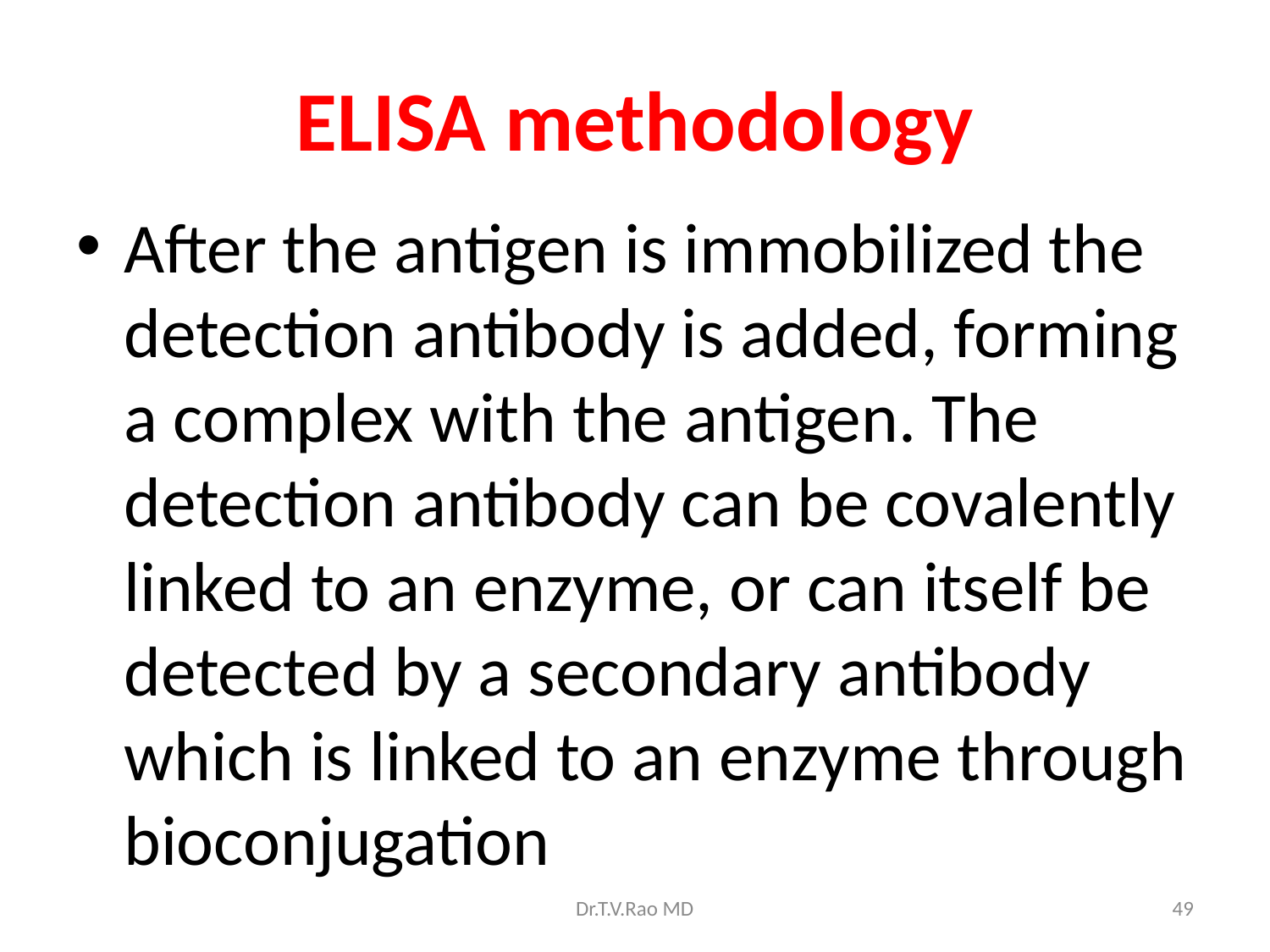

# ELISA methodology
After the antigen is immobilized the detection antibody is added, forming a complex with the antigen. The detection antibody can be covalently linked to an enzyme, or can itself be detected by a secondary antibody which is linked to an enzyme through bioconjugation
Dr.T.V.Rao MD
49